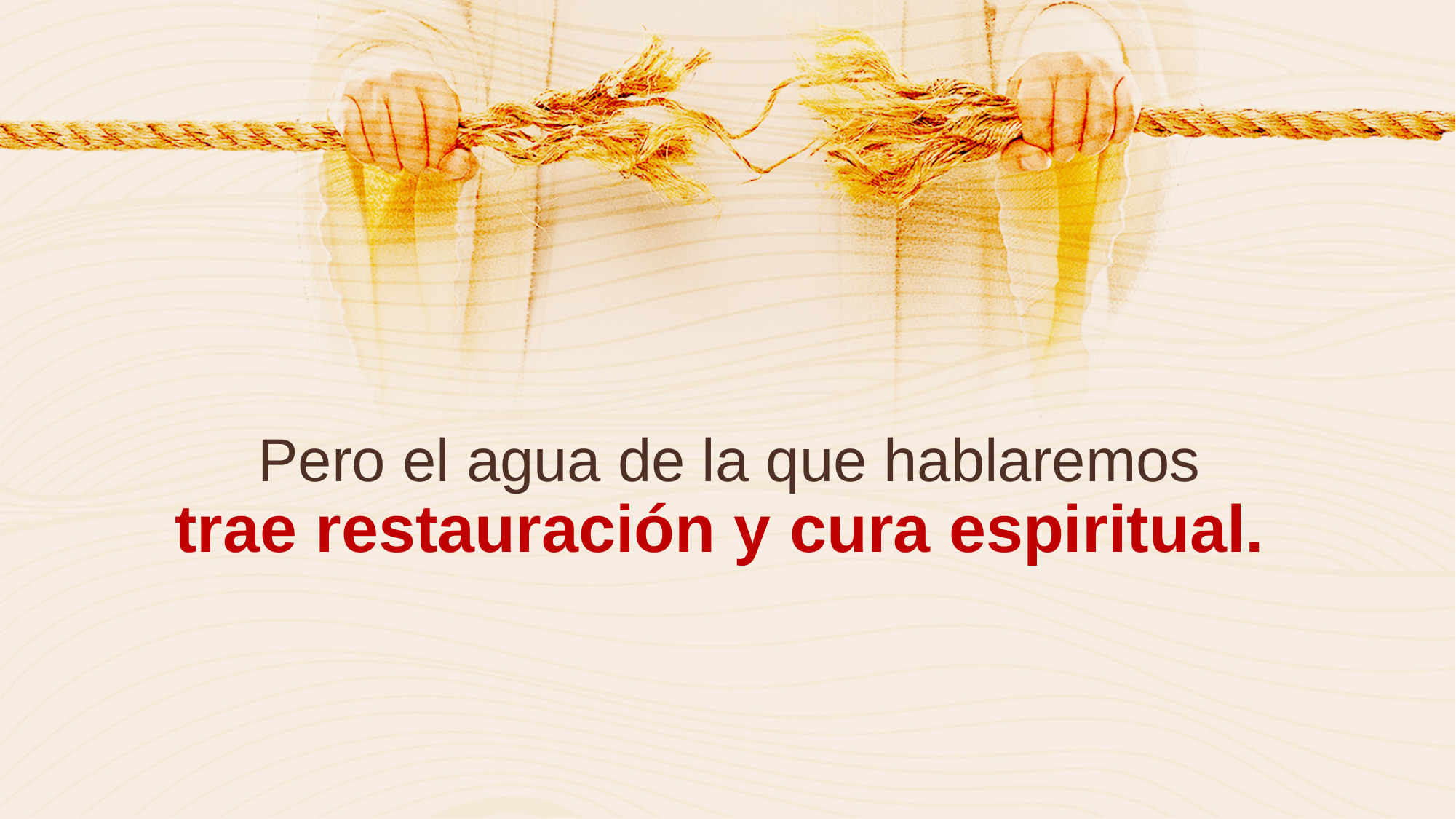

Pero el agua de la que hablaremos
trae restauración y cura espiritual.